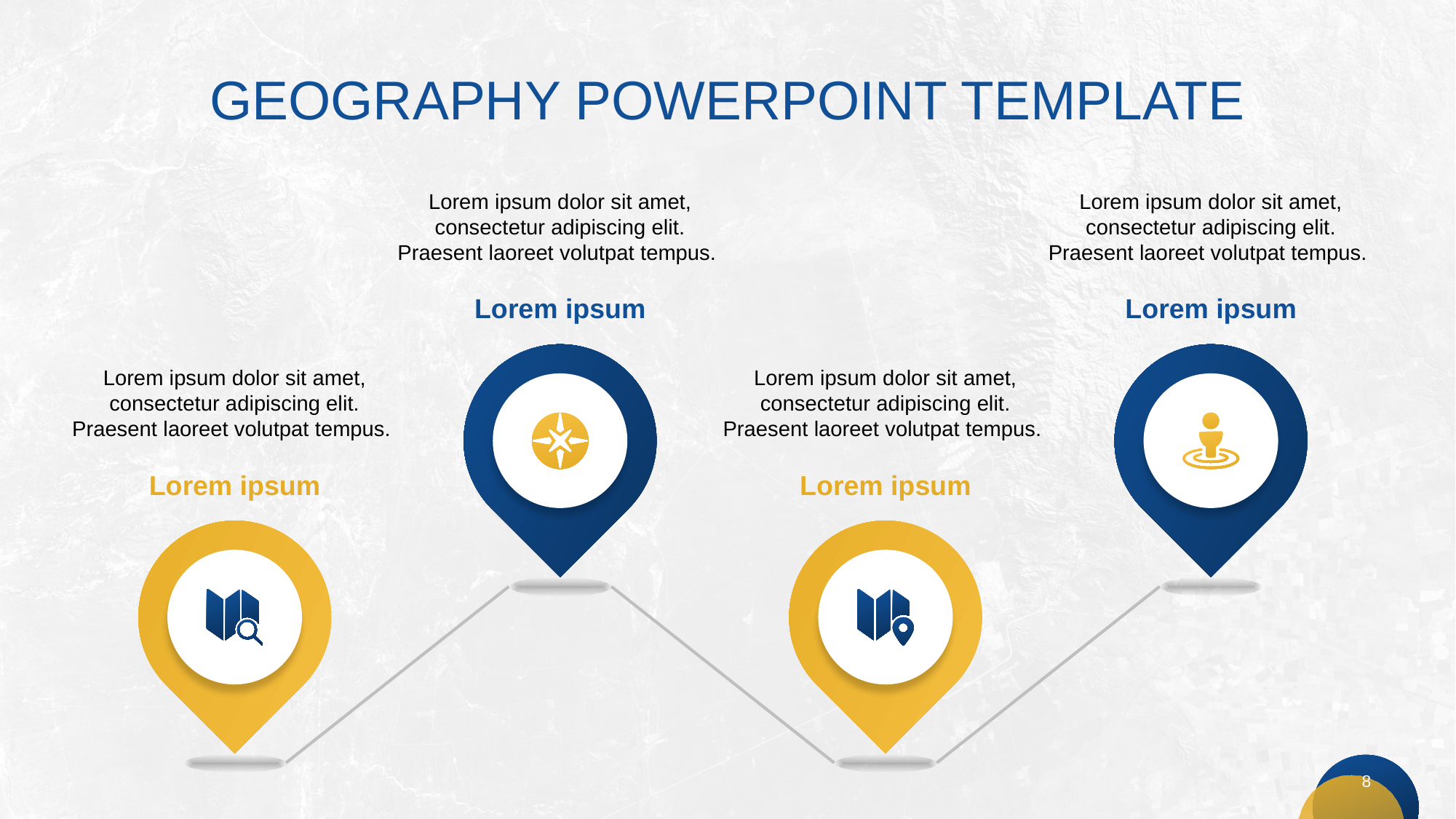

# GEOGRAPHY POWERPOINT TEMPLATE
Lorem ipsum dolor sit amet, consectetur adipiscing elit. Praesent laoreet volutpat tempus.
Lorem ipsum dolor sit amet, consectetur adipiscing elit. Praesent laoreet volutpat tempus.
Lorem ipsum
Lorem ipsum

Lorem ipsum dolor sit amet, consectetur adipiscing elit. Praesent laoreet volutpat tempus.
Lorem ipsum dolor sit amet, consectetur adipiscing elit. Praesent laoreet volutpat tempus.

Lorem ipsum
Lorem ipsum

8